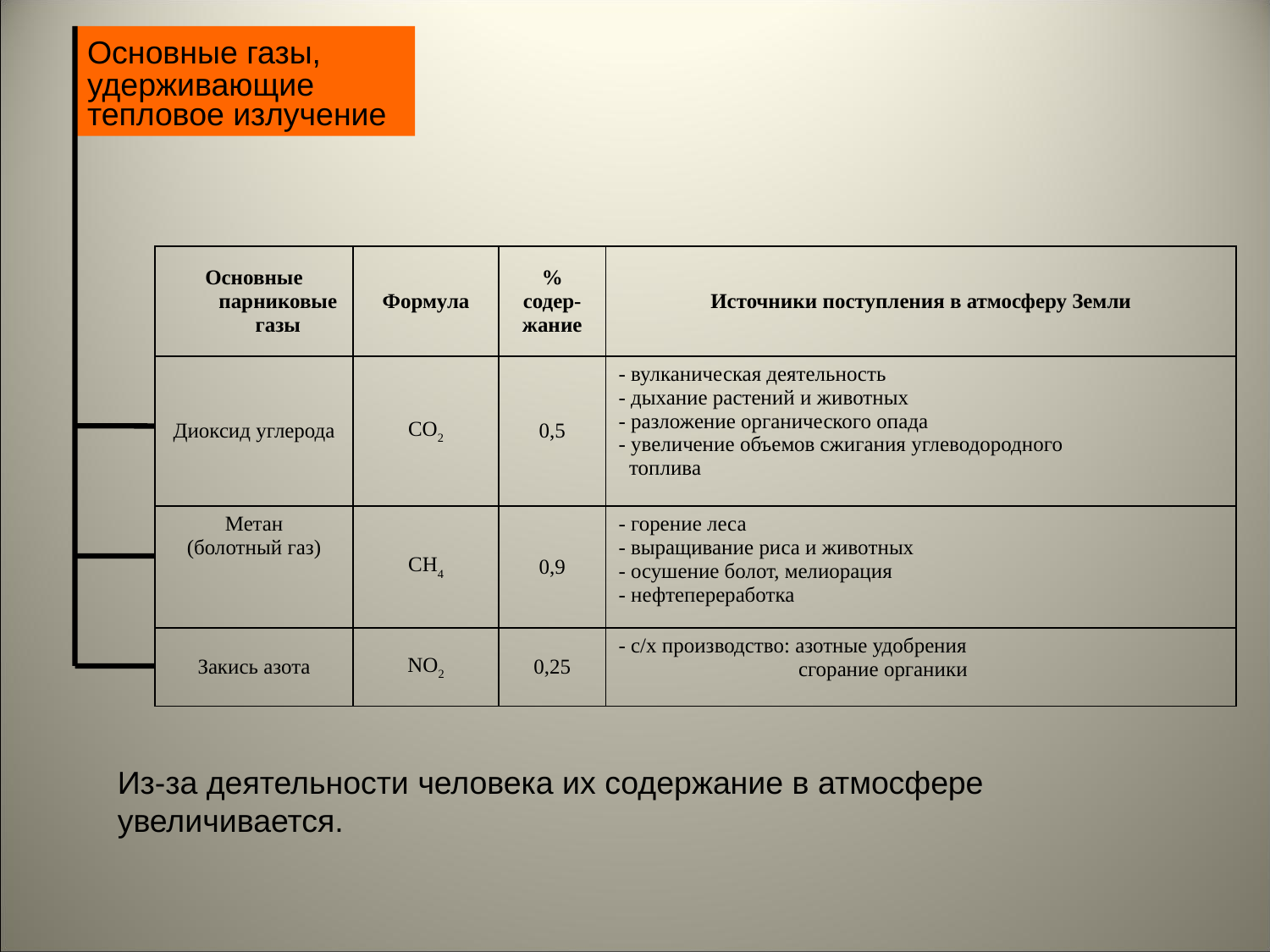

Основные газы,
удерживающие
тепловое излучение

| Основные парниковые газы | Формула | % содер- жание | Источники поступления в атмосферу Земли |
| --- | --- | --- | --- |
| Диоксид углерода | СО2 | 0,5 | - вулканическая деятельность - дыхание растений и животных - разложение органического опада - увеличение объемов сжигания углеводородного топлива |
| Метан (болотный газ) | СH4 | 0,9 | - горение леса - выращивание риса и животных - осушение болот, мелиорация - нефтепереработка |
| Закись азота | NO2 | 0,25 | - с/х производство: азотные удобрения сгорание органики |

Из-за деятельности человека их содержание в атмосфере увеличивается.